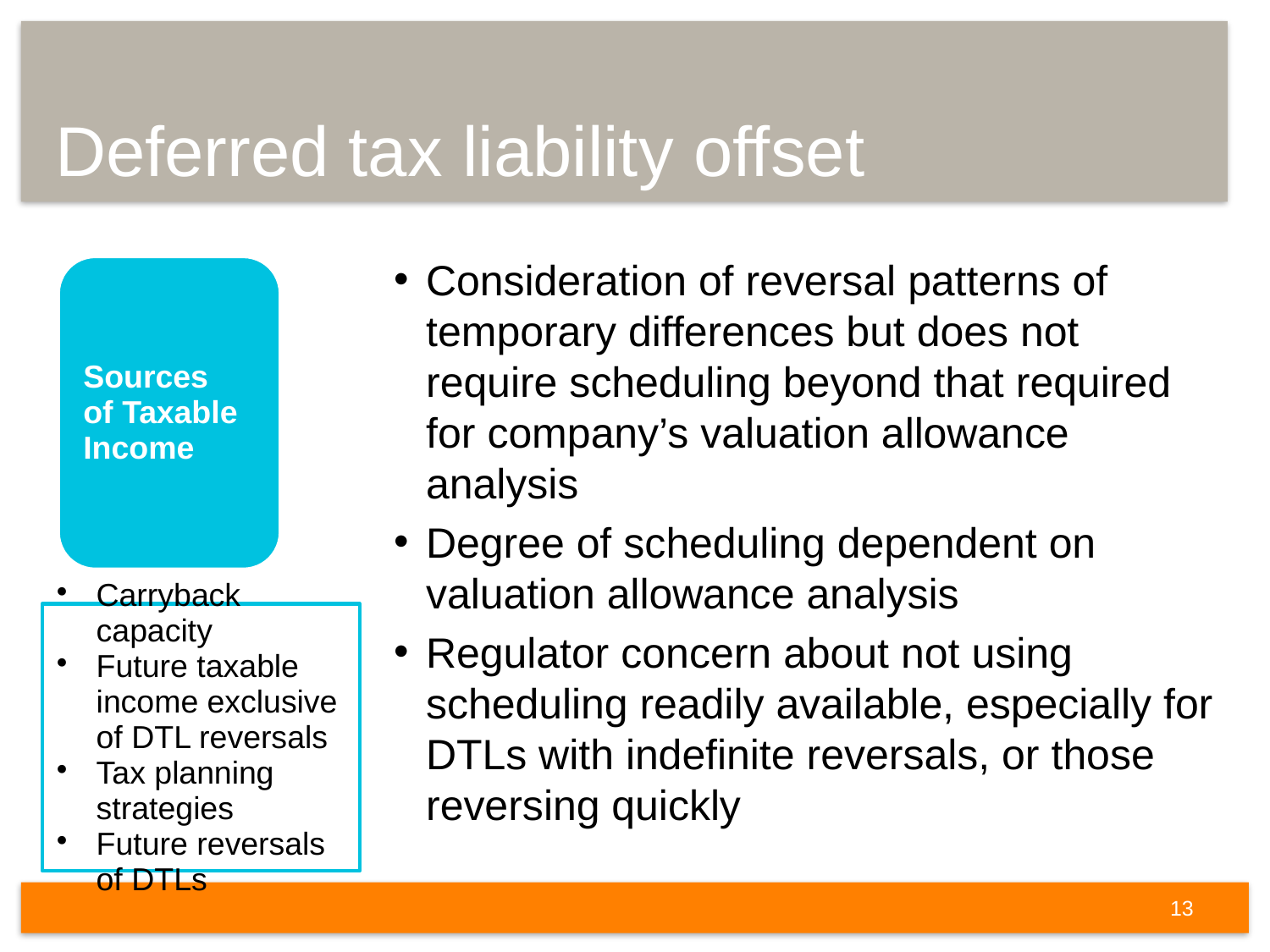

# Deferred tax liability offset
Sources
of Taxable Income
Future taxable income exclusive of DTL reversals
Tax planning strategies
Future reversals of DTLs
Carryback capacity
Consideration of reversal patterns of temporary differences but does not require scheduling beyond that required for company’s valuation allowance analysis
Degree of scheduling dependent on valuation allowance analysis
Regulator concern about not using scheduling readily available, especially for DTLs with indefinite reversals, or those reversing quickly

13